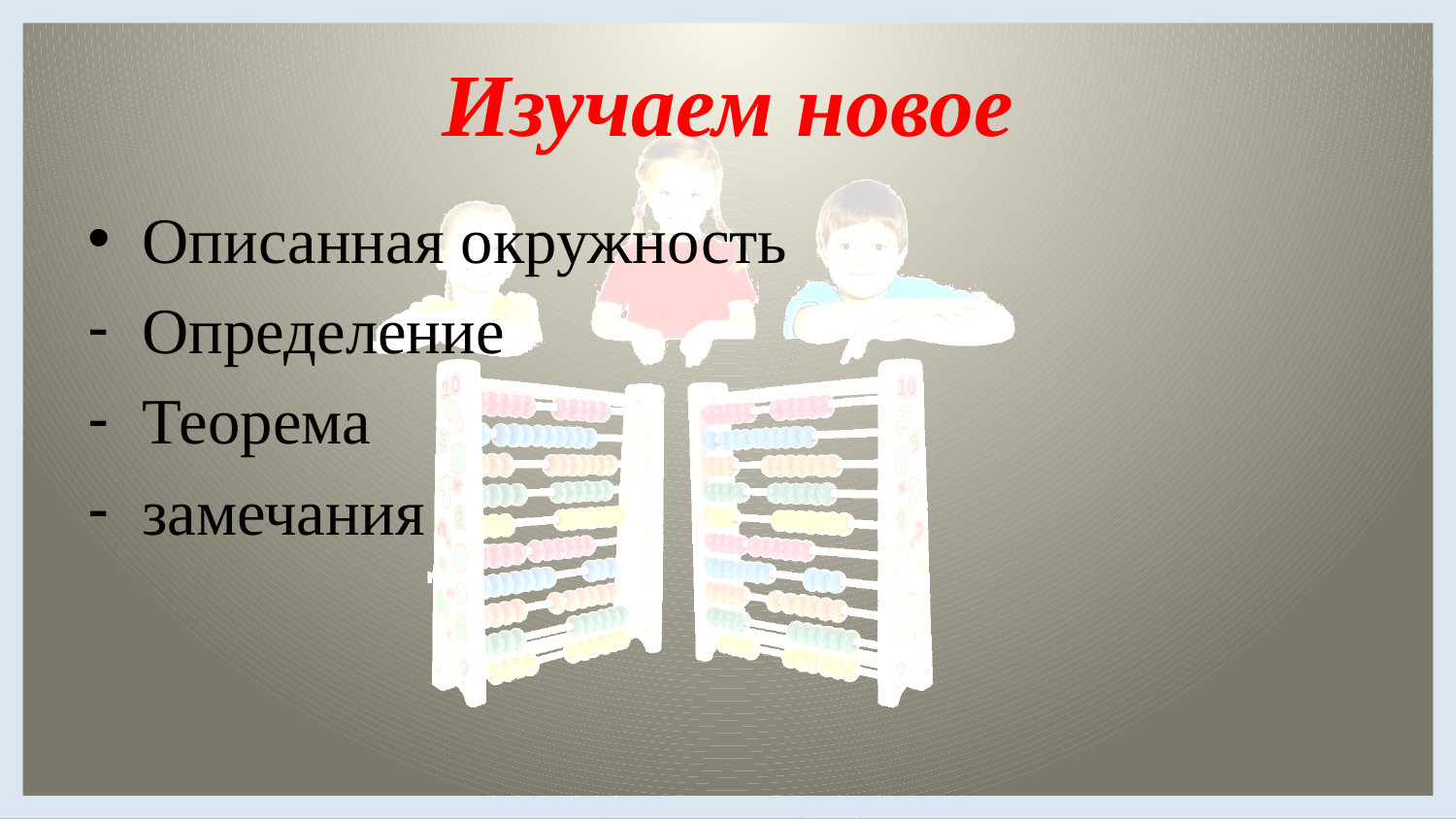

# Изучаем новое
Описанная окружность
Определение
Теорема
замечания